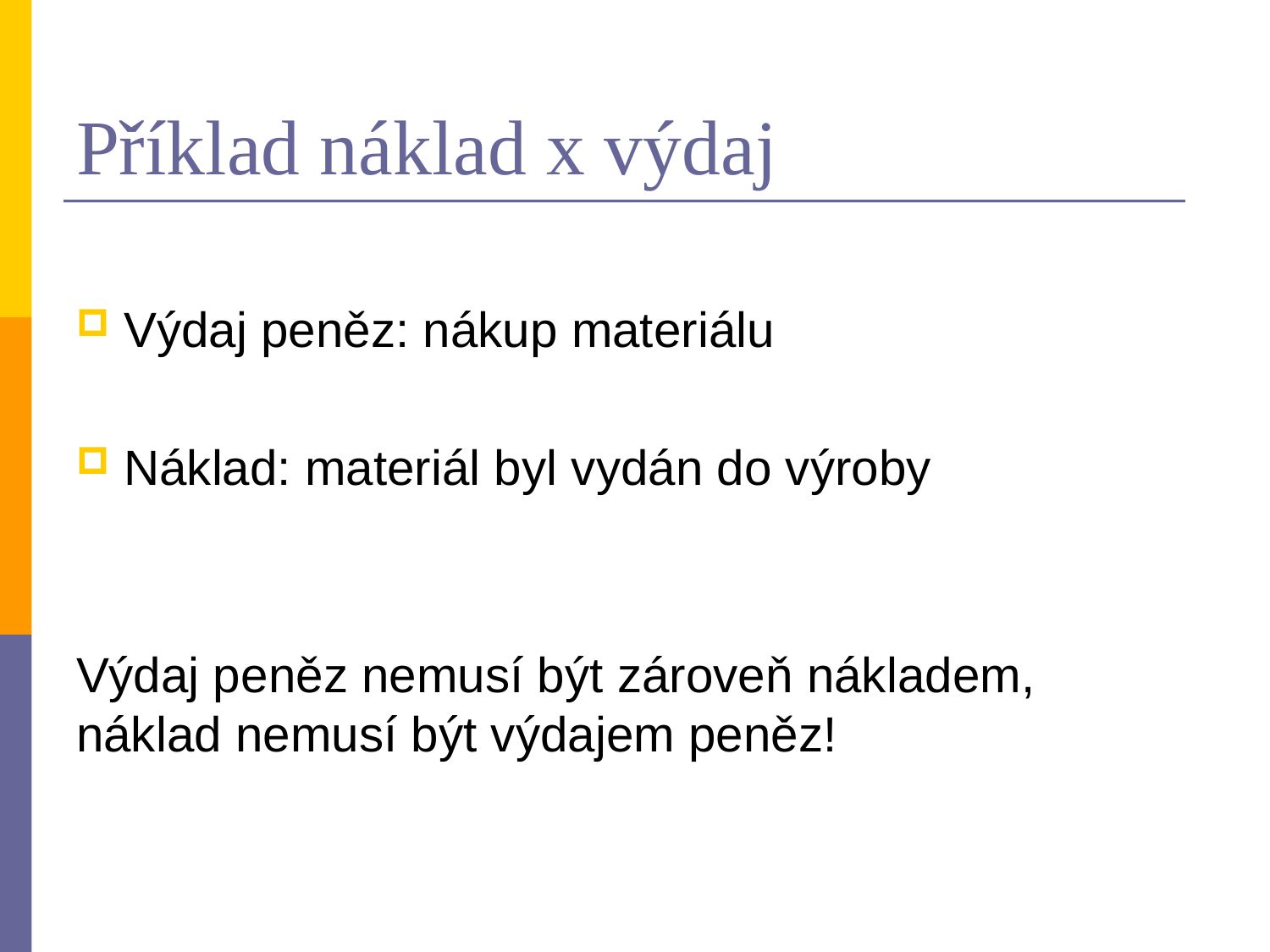

# Příklad náklad x výdaj

Výdaj peněz: nákup materiálu

Náklad: materiál byl vydán do výroby

Výdaj peněz nemusí být zároveň nákladem, náklad nemusí být výdajem peněz!